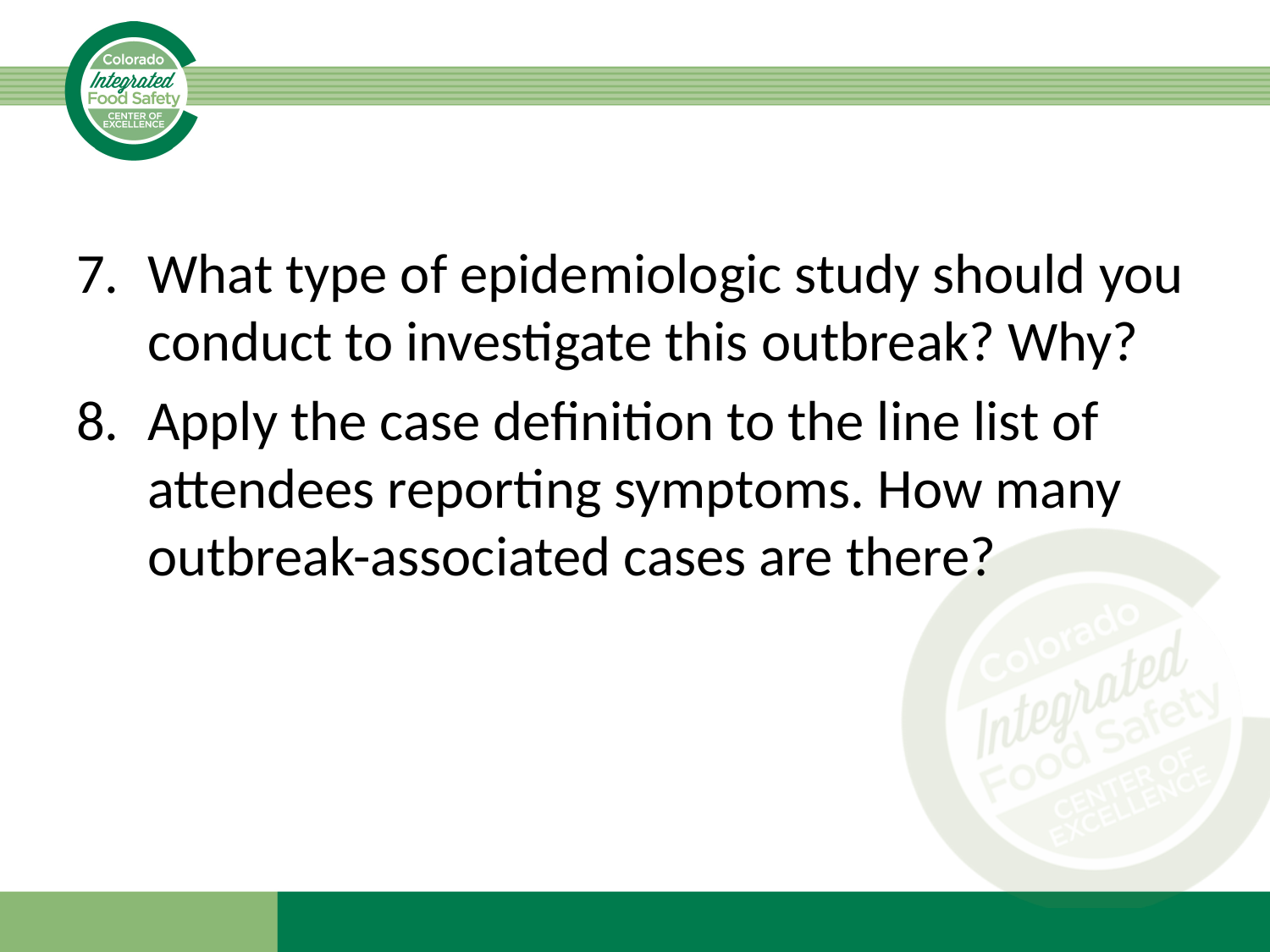

#
What type of epidemiologic study should you conduct to investigate this outbreak? Why?
Apply the case definition to the line list of attendees reporting symptoms. How many outbreak-associated cases are there?